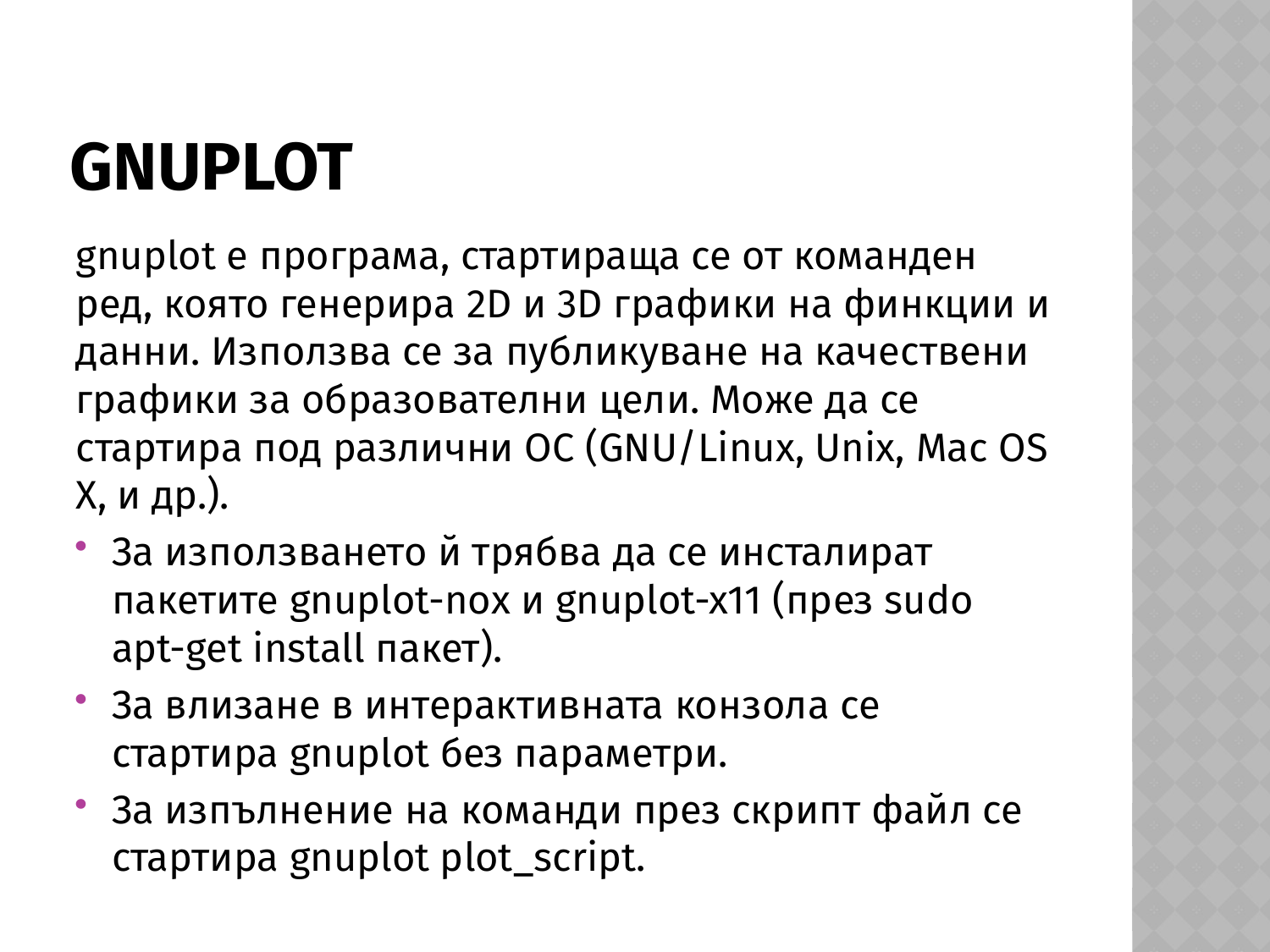

# gnuplot
gnuplot е програма, стартираща се от команден ред, която генерира 2D и 3D графики на финкции и данни. Използва се за публикуване на качествени графики за образователни цели. Може да се стартира под различни ОС (GNU/Linux, Unix, Mac OS X, и др.).
За използването й трябва да се инсталират пакетите gnuplot-nox и gnuplot-x11 (през sudo apt-get install пакет).
За влизане в интерактивната конзола се стартира gnuplot без параметри.
За изпълнение на команди през скрипт файл се стартира gnuplot plot_script.